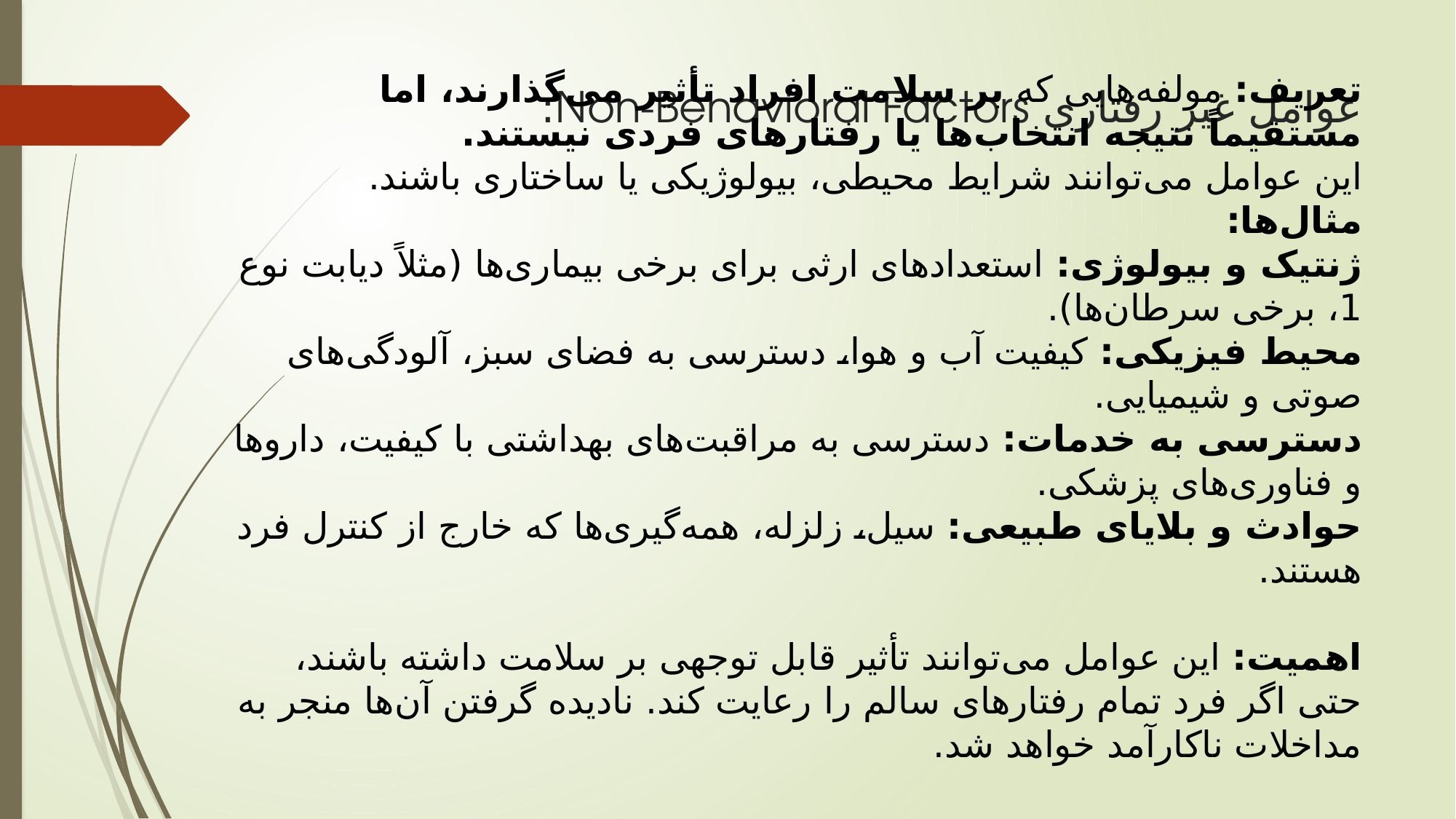

# عوامل غیر رفتاری Non-Behavioral Factors:
تعریف: مولفه‌هایی که بر سلامت افراد تأثیر می‌گذارند، اما مستقیماً نتیجه انتخاب‌ها یا رفتارهای فردی نیستند.
این عوامل می‌توانند شرایط محیطی، بیولوژیکی یا ساختاری باشند.
مثال‌ها:
ژنتیک و بیولوژی: استعدادهای ارثی برای برخی بیماری‌ها (مثلاً دیابت نوع 1، برخی سرطان‌ها).
محیط فیزیکی: کیفیت آب و هوا، دسترسی به فضای سبز، آلودگی‌های صوتی و شیمیایی.
دسترسی به خدمات: دسترسی به مراقبت‌های بهداشتی با کیفیت، داروها و فناوری‌های پزشکی.
حوادث و بلایای طبیعی: سیل، زلزله، همه‌گیری‌ها که خارج از کنترل فرد هستند.

اهمیت: این عوامل می‌توانند تأثیر قابل توجهی بر سلامت داشته باشند، حتی اگر فرد تمام رفتارهای سالم را رعایت کند. نادیده گرفتن آن‌ها منجر به مداخلات ناکارآمد خواهد شد.